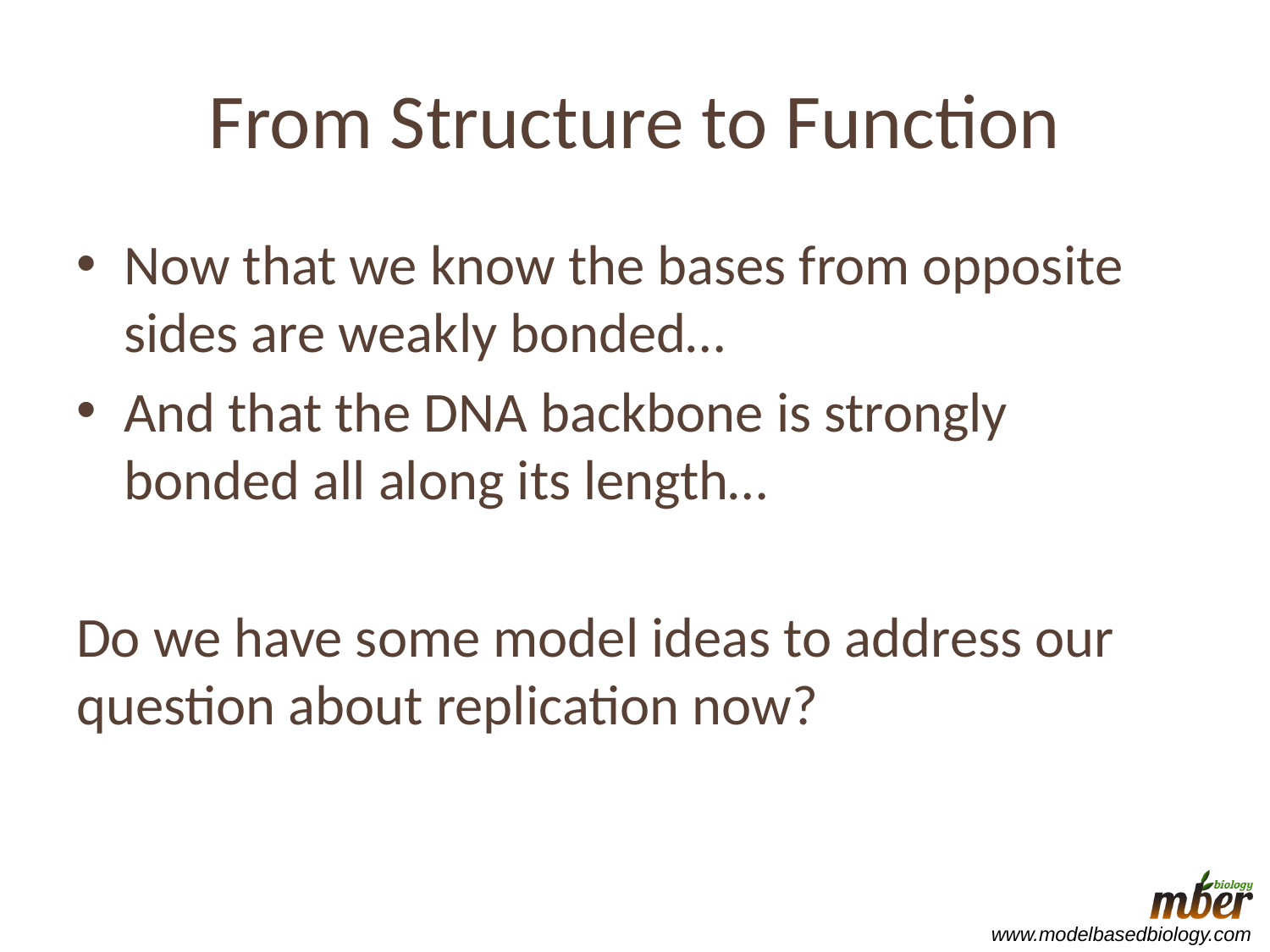

# From Structure to Function
Now that we know the bases from opposite sides are weakly bonded…
And that the DNA backbone is strongly bonded all along its length…

Do we have some model ideas to address our question about replication now?